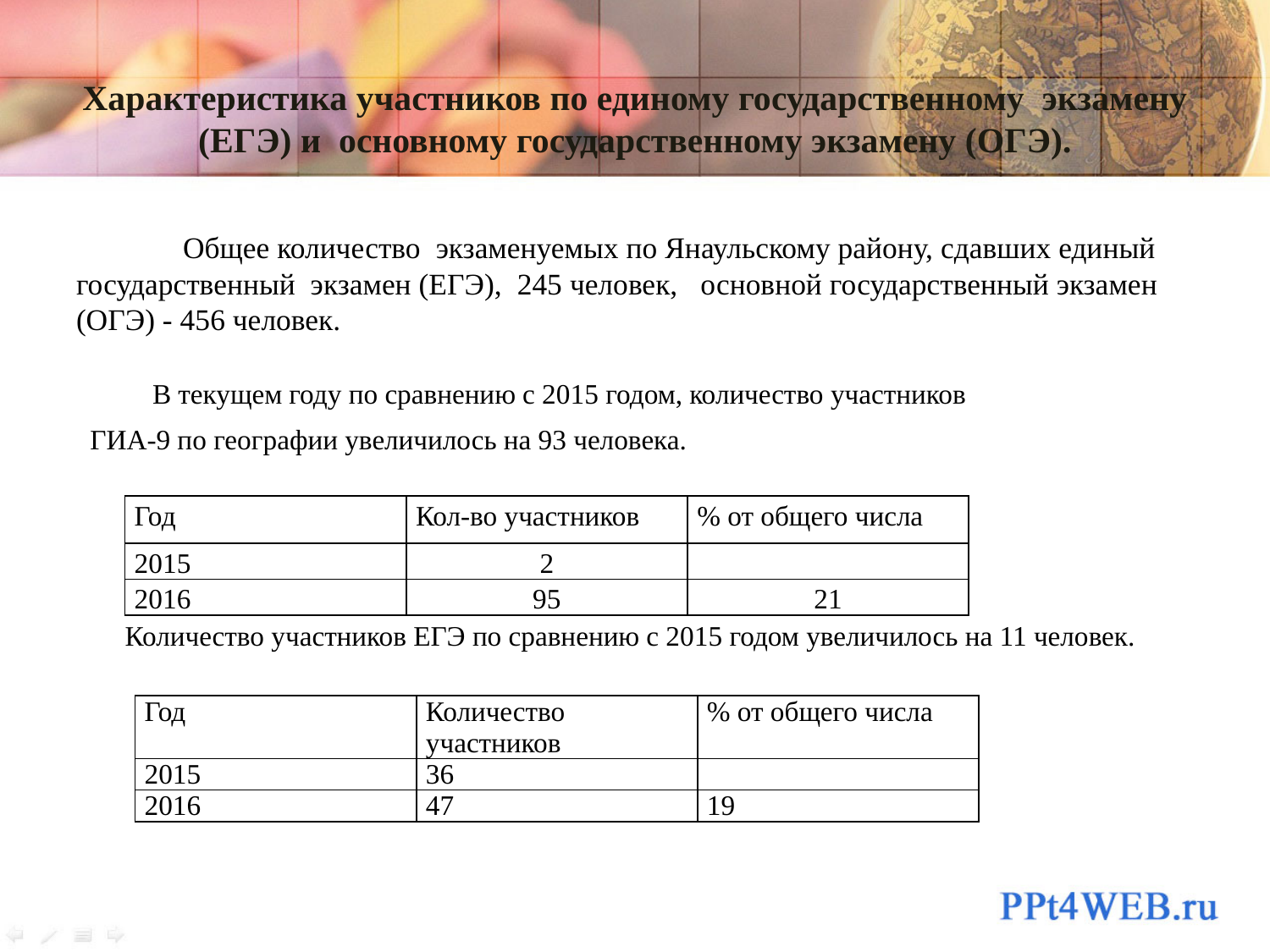

# Характеристика участников по единому государственному  экзамену (ЕГЭ) и  основному государственному экзамену (ОГЭ).
              Общее количество  экзаменуемых по Янаульскому району, сдавших единый государственный  экзамен (ЕГЭ),  245 человек,   основной государственный экзамен (ОГЭ) - 456 человек.
      В текущем году по сравнению с 2015 годом, количество участников
  ГИА-9 по географии увеличилось на 93 человека.

       Количество участников ЕГЭ по сравнению с 2015 годом увеличилось на 11 человек.

| Год | Кол-во участников | % от общего числа |
| --- | --- | --- |
| 2015 | 2 |  |
| 2016 | 95 | 21 |
| Год | Количество участников | % от общего числа |
| --- | --- | --- |
| 2015 | 36 |  |
| 2016 | 47 | 19 |